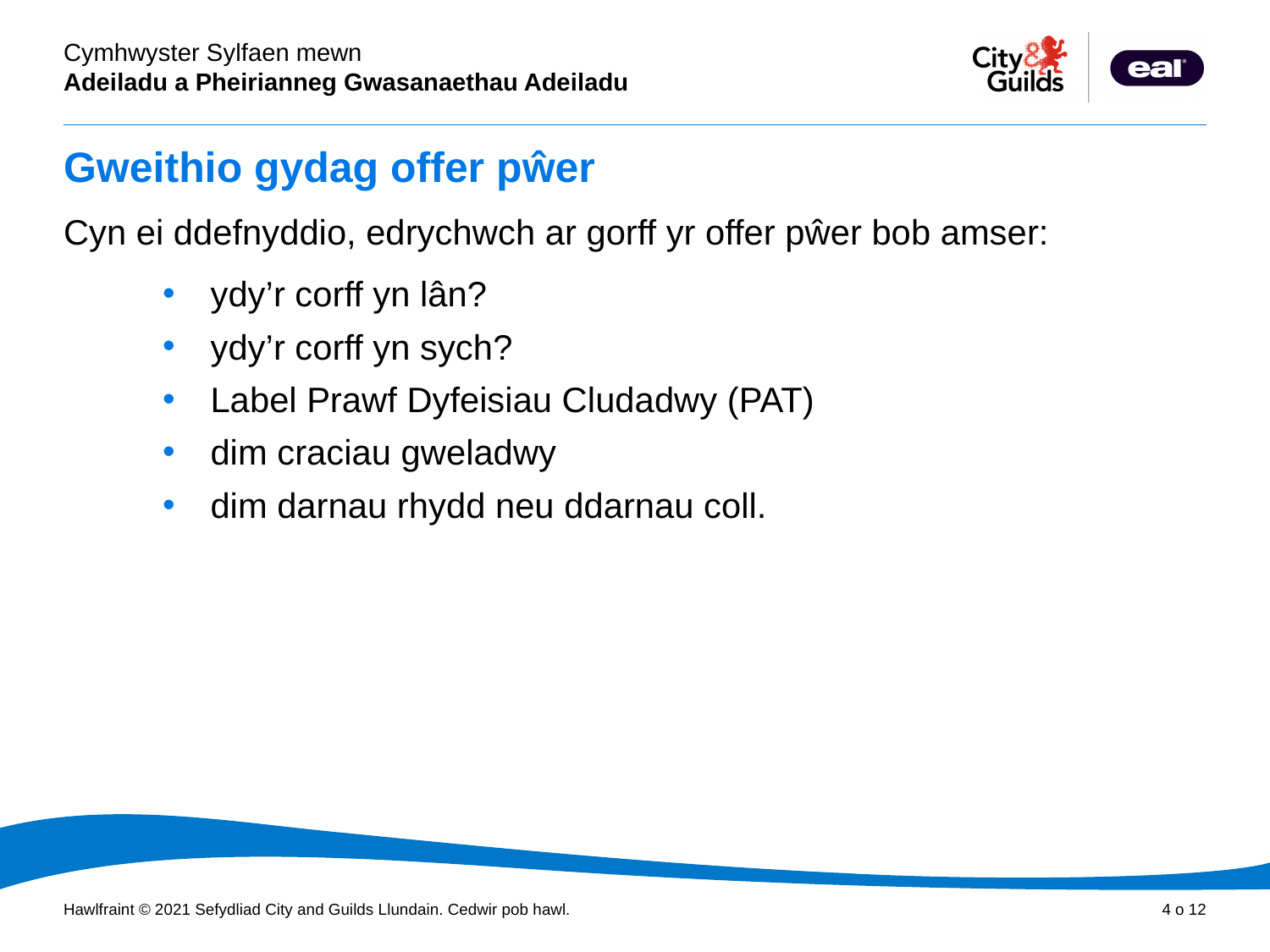

# Gweithio gydag offer pŵer
Cyn ei ddefnyddio, edrychwch ar gorff yr offer pŵer bob amser:
ydy’r corff yn lân?
ydy’r corff yn sych?
Label Prawf Dyfeisiau Cludadwy (PAT)
dim craciau gweladwy
dim darnau rhydd neu ddarnau coll.